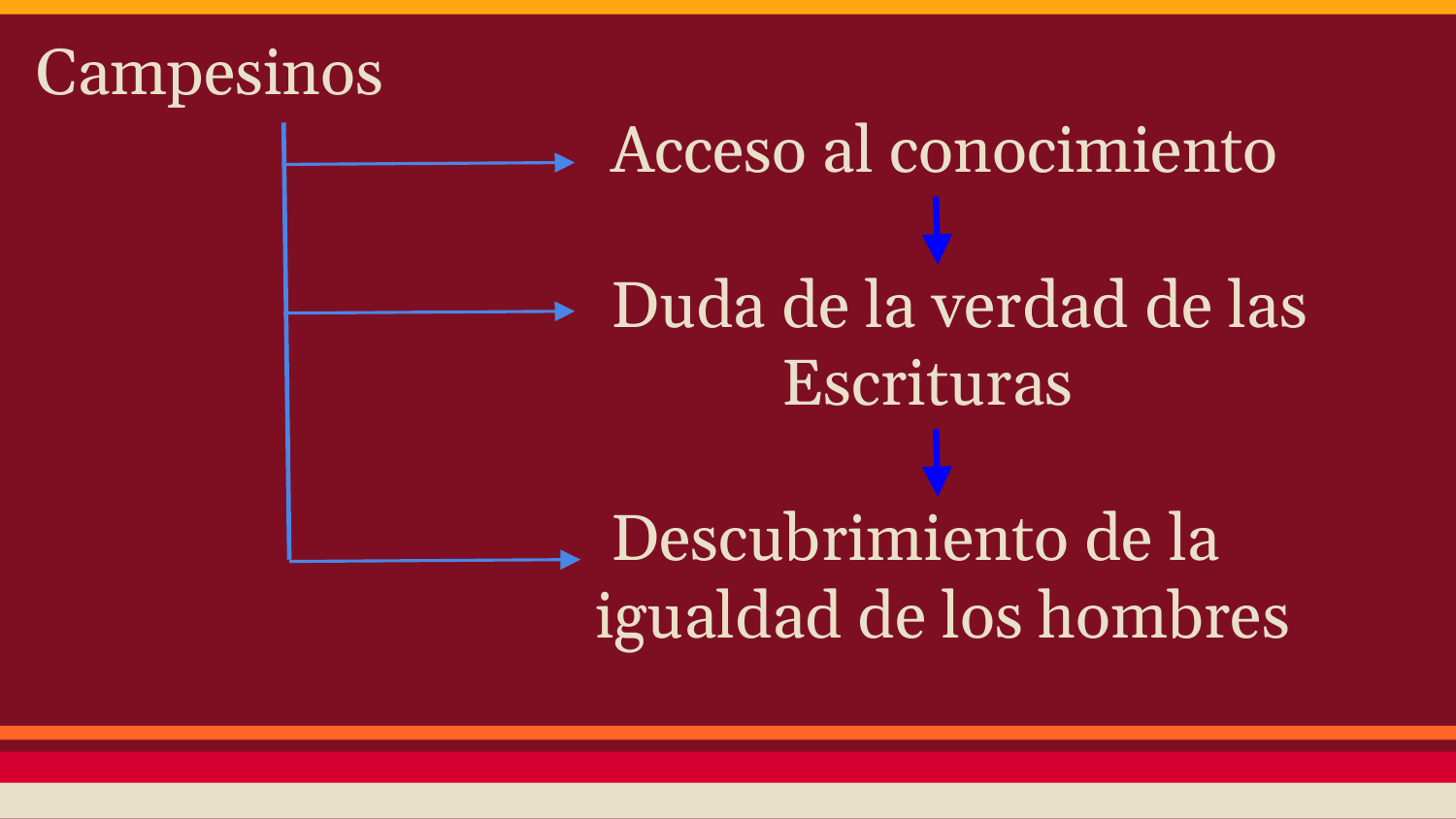

Campesinos
                                     Acceso al conocimiento
                                     Duda de la verdad de las
                                                Escrituras
                                     Descubrimiento de la
                                    igualdad de los hombres